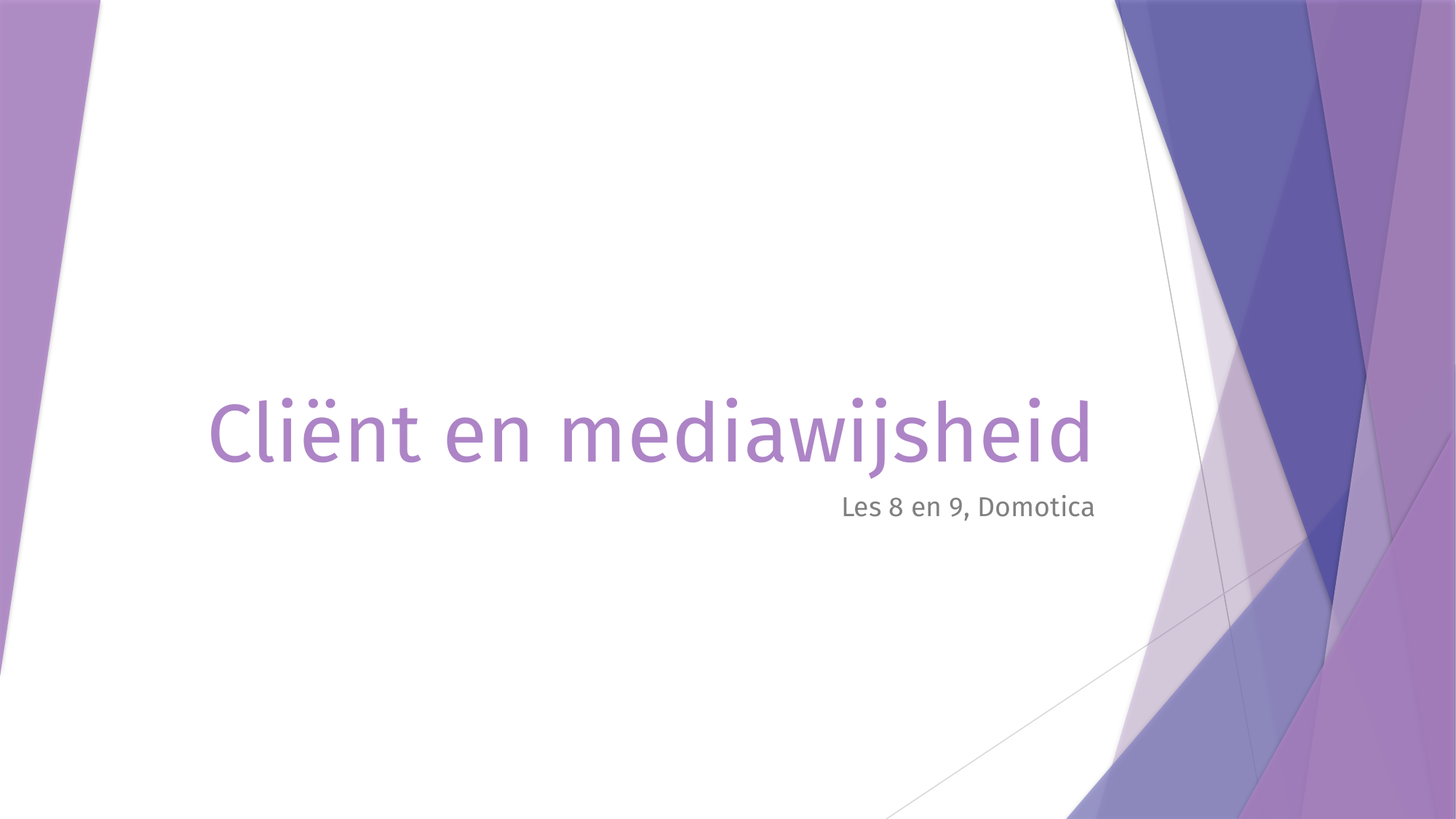

# Cliënt en mediawijsheid
Les 8 en 9, Domotica